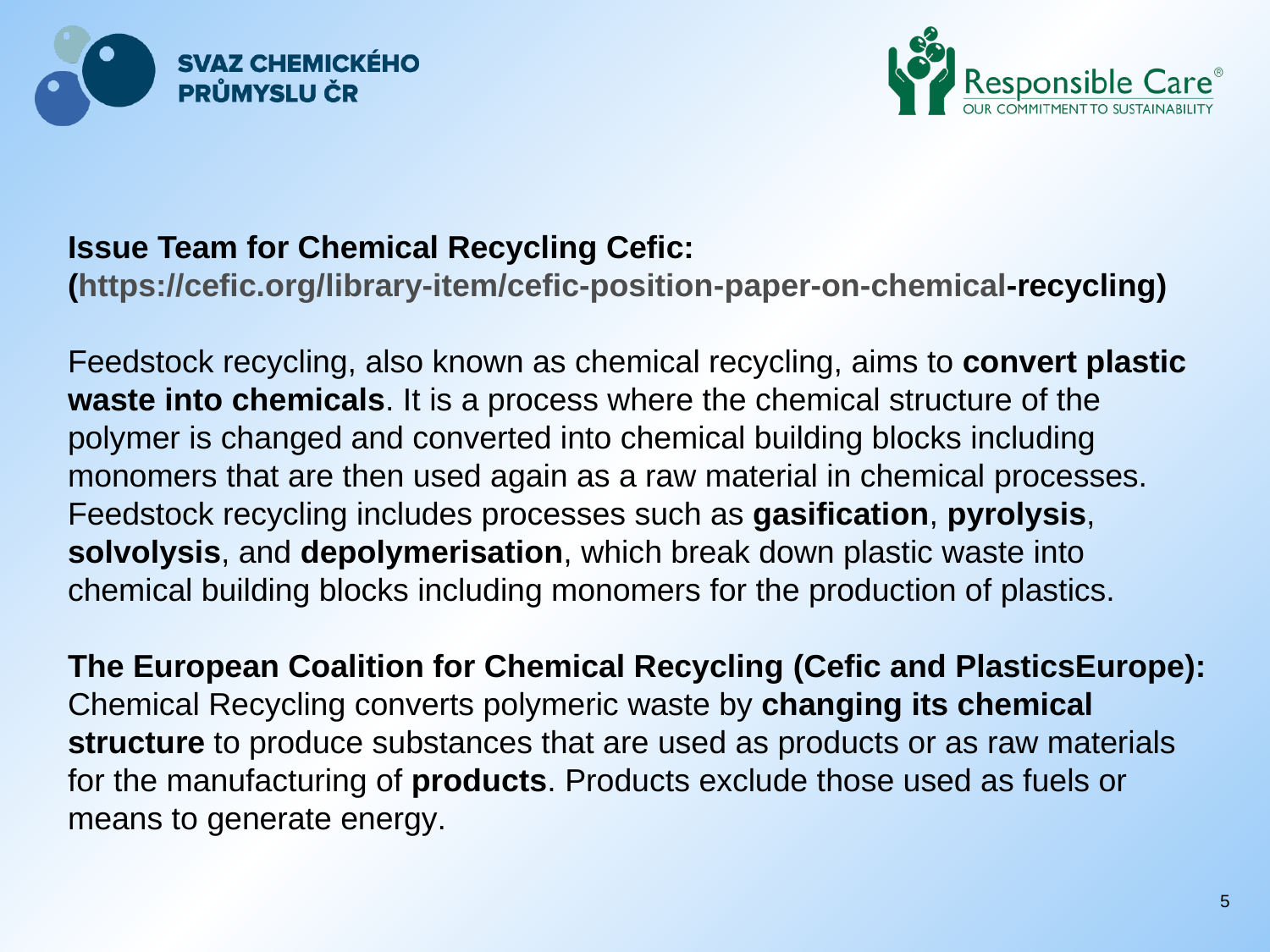

# Issue Team for Chemical Recycling Cefic: (https://cefic.org/library-item/cefic-position-paper-on-chemical-recycling) Feedstock recycling, also known as chemical recycling, aims to convert plastic waste into chemicals. It is a process where the chemical structure of the polymer is changed and converted into chemical building blocks including monomers that are then used again as a raw material in chemical processes. Feedstock recycling includes processes such as gasification, pyrolysis, solvolysis, and depolymerisation, which break down plastic waste into chemical building blocks including monomers for the production of plastics. The European Coalition for Chemical Recycling (Cefic and PlasticsEurope): Chemical Recycling converts polymeric waste by changing its chemical structure to produce substances that are used as products or as raw materials for the manufacturing of products. Products exclude those used as fuels or means to generate energy.
5